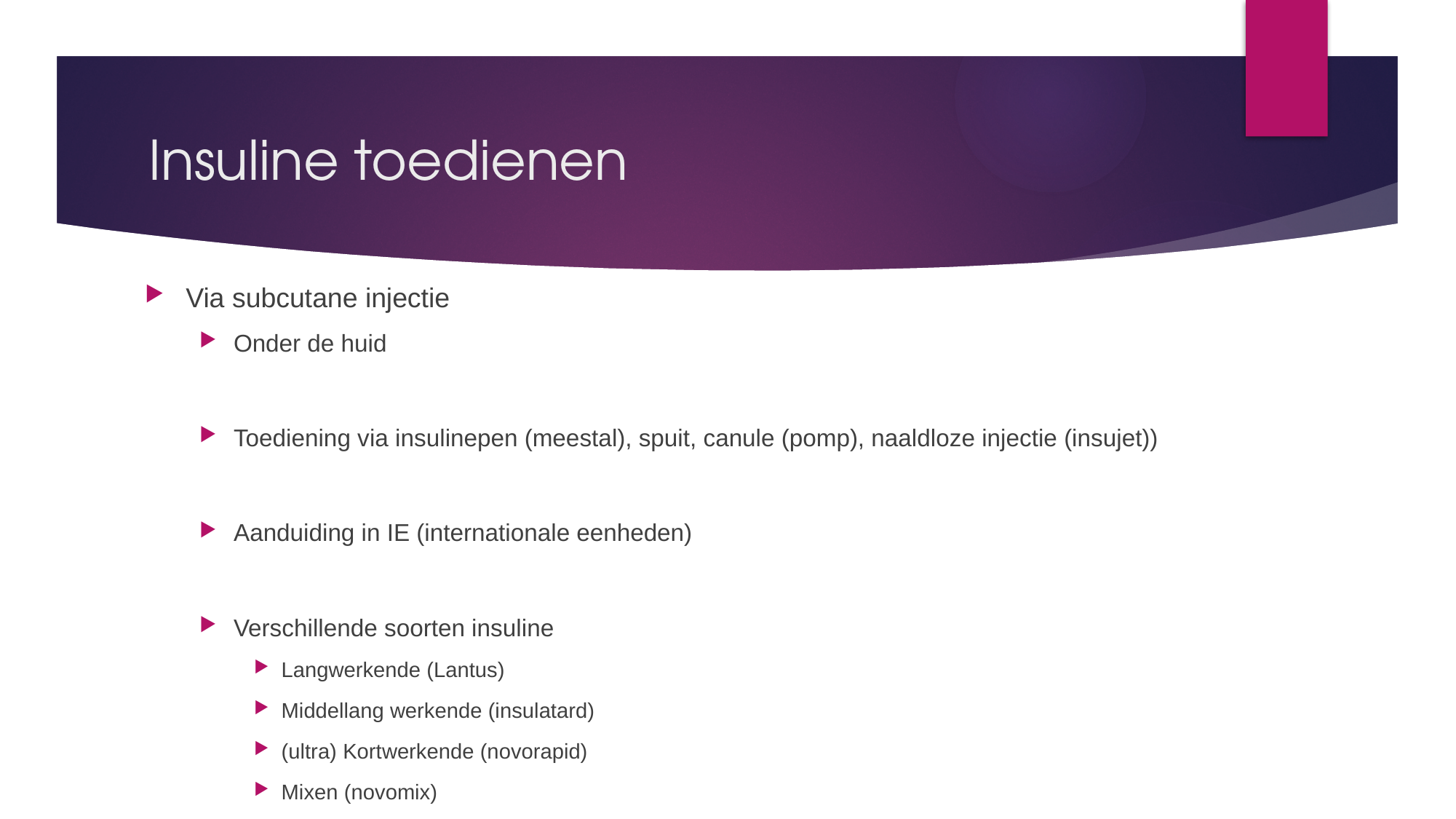

# Insuline toedienen
Via subcutane injectie
Onder de huid

Toediening via insulinepen (meestal), spuit, canule (pomp), naaldloze injectie (insujet))

Aanduiding in IE (internationale eenheden)

Verschillende soorten insuline
Langwerkende (Lantus)
Middellang werkende (insulatard)
(ultra) Kortwerkende (novorapid)
Mixen (novomix)